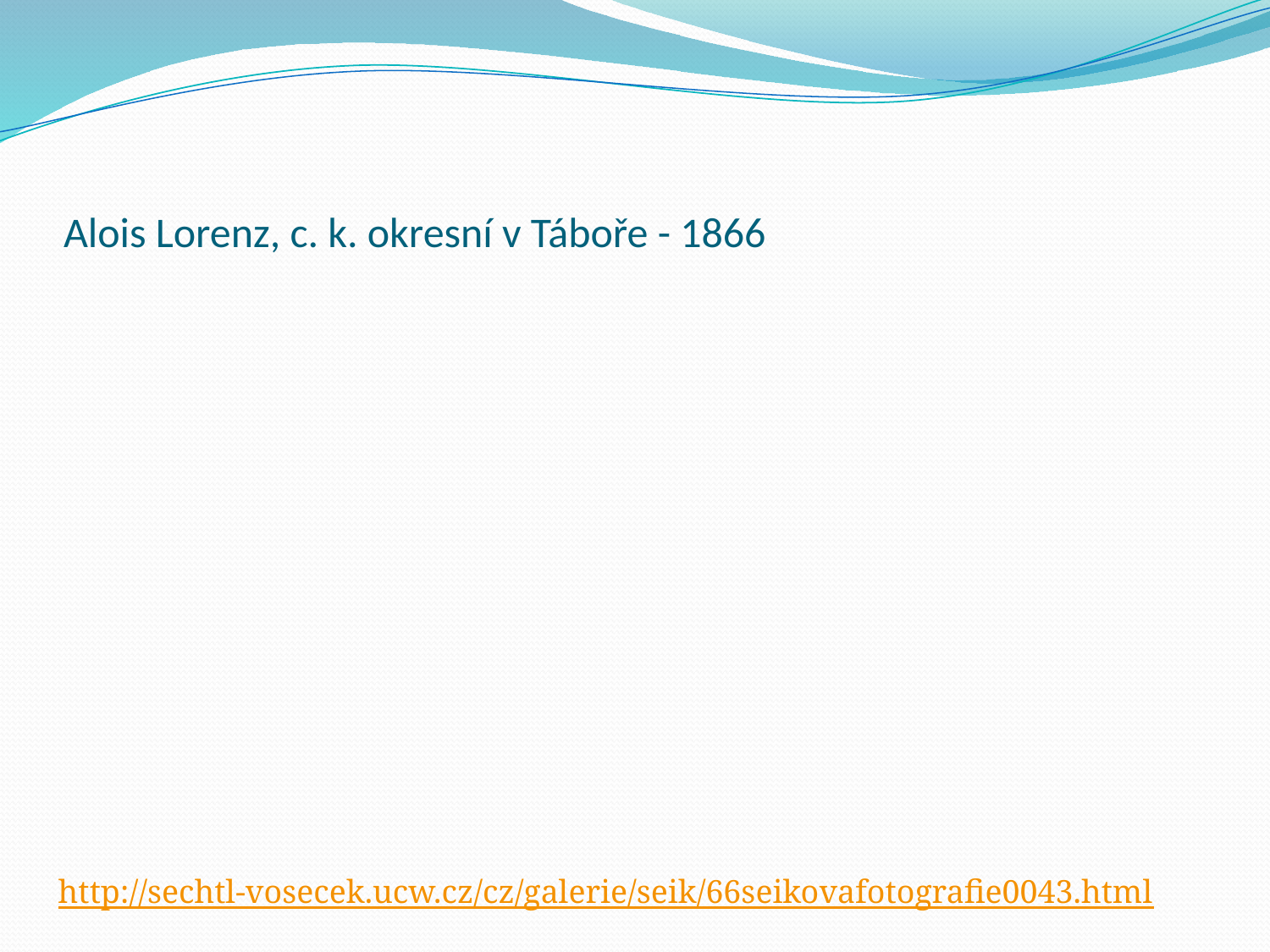

# Alois Lorenz, c. k. okresní v Táboře - 1866

http://sechtl-vosecek.ucw.cz/cz/galerie/seik/66seikovafotografie0043.html